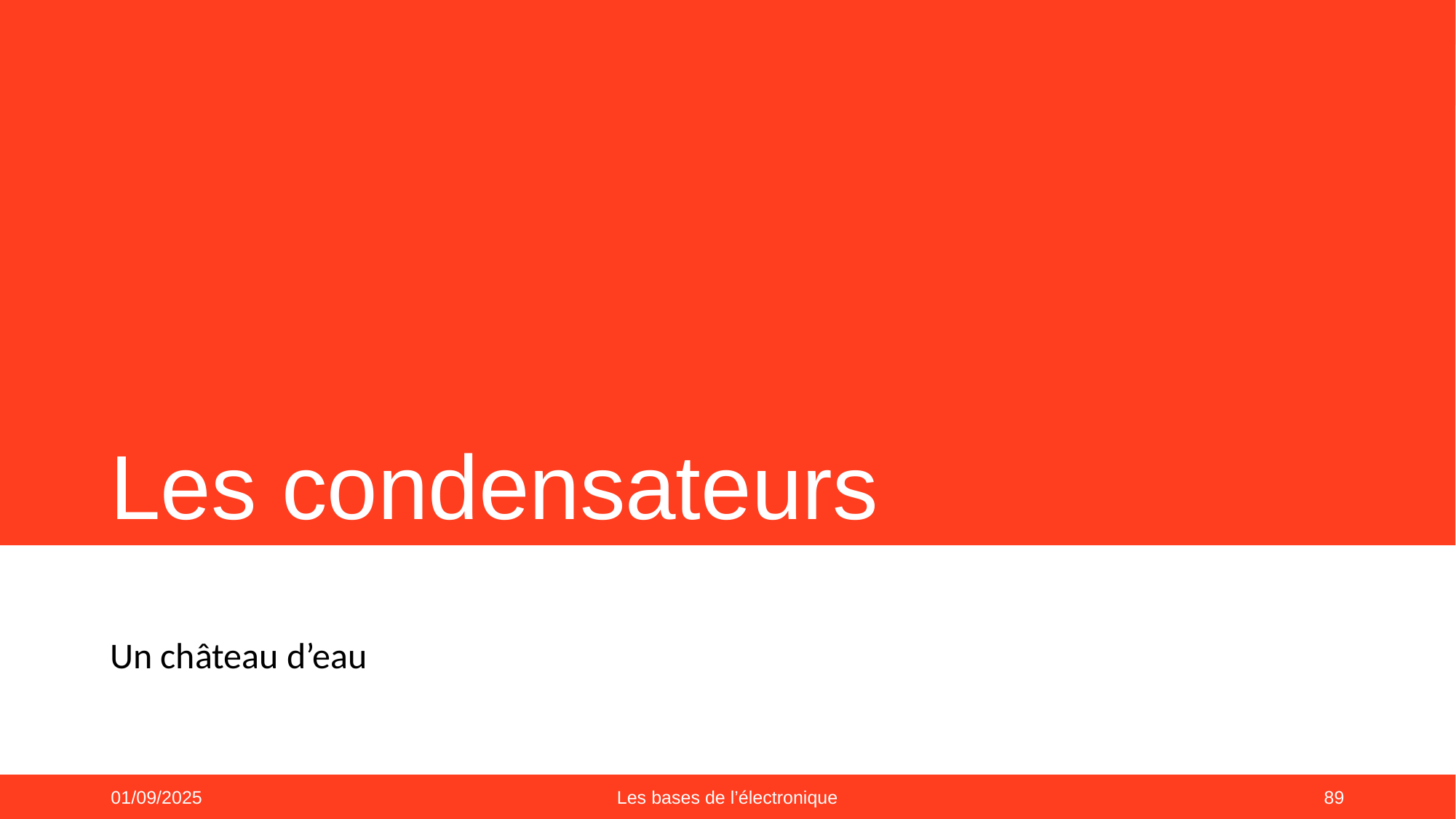

Les condensateurs
Un château d’eau
01/09/2025
Les bases de l’électronique
89